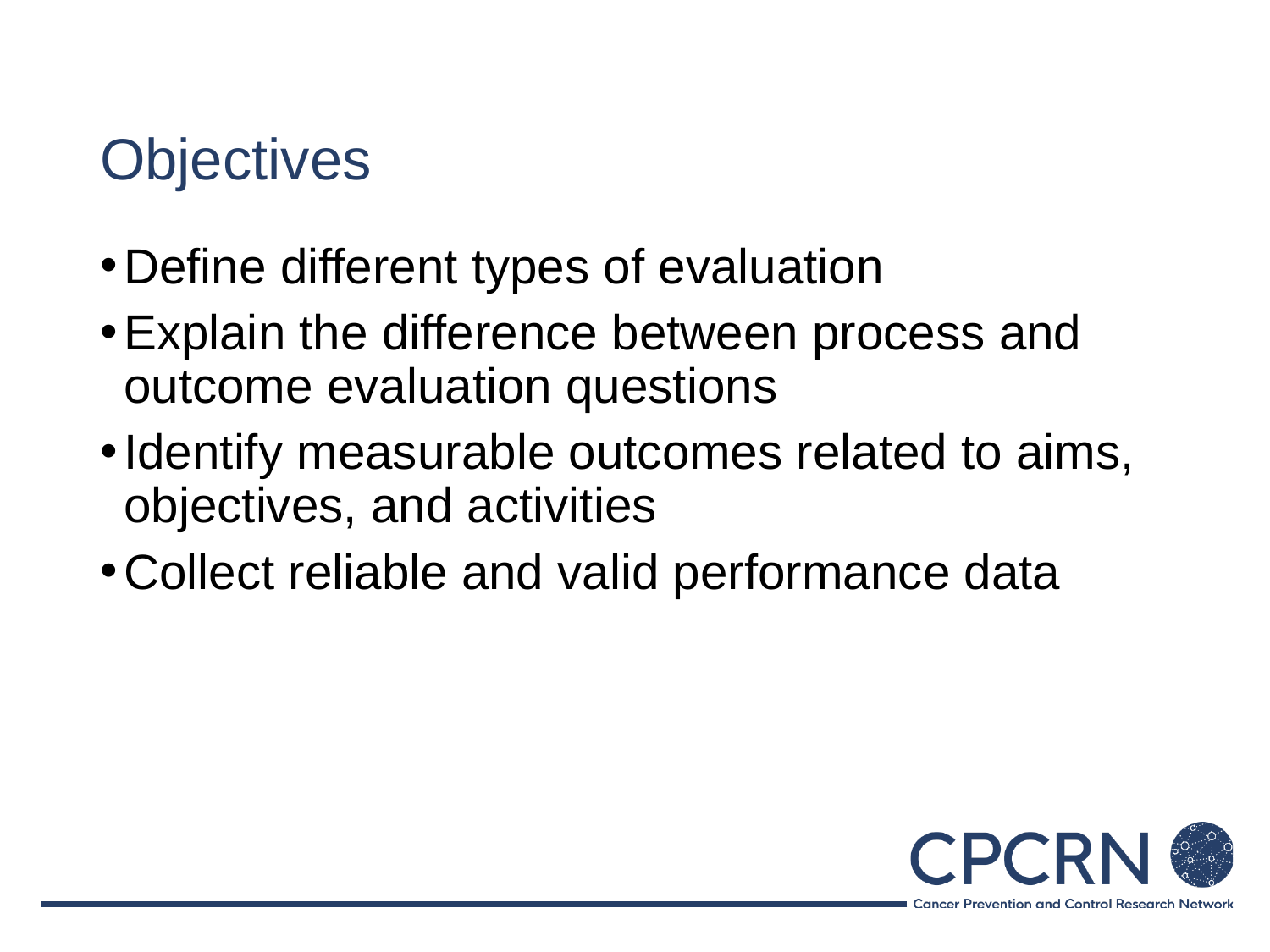

# Objectives
Define different types of evaluation
Explain the difference between process and outcome evaluation questions
Identify measurable outcomes related to aims, objectives, and activities
Collect reliable and valid performance data